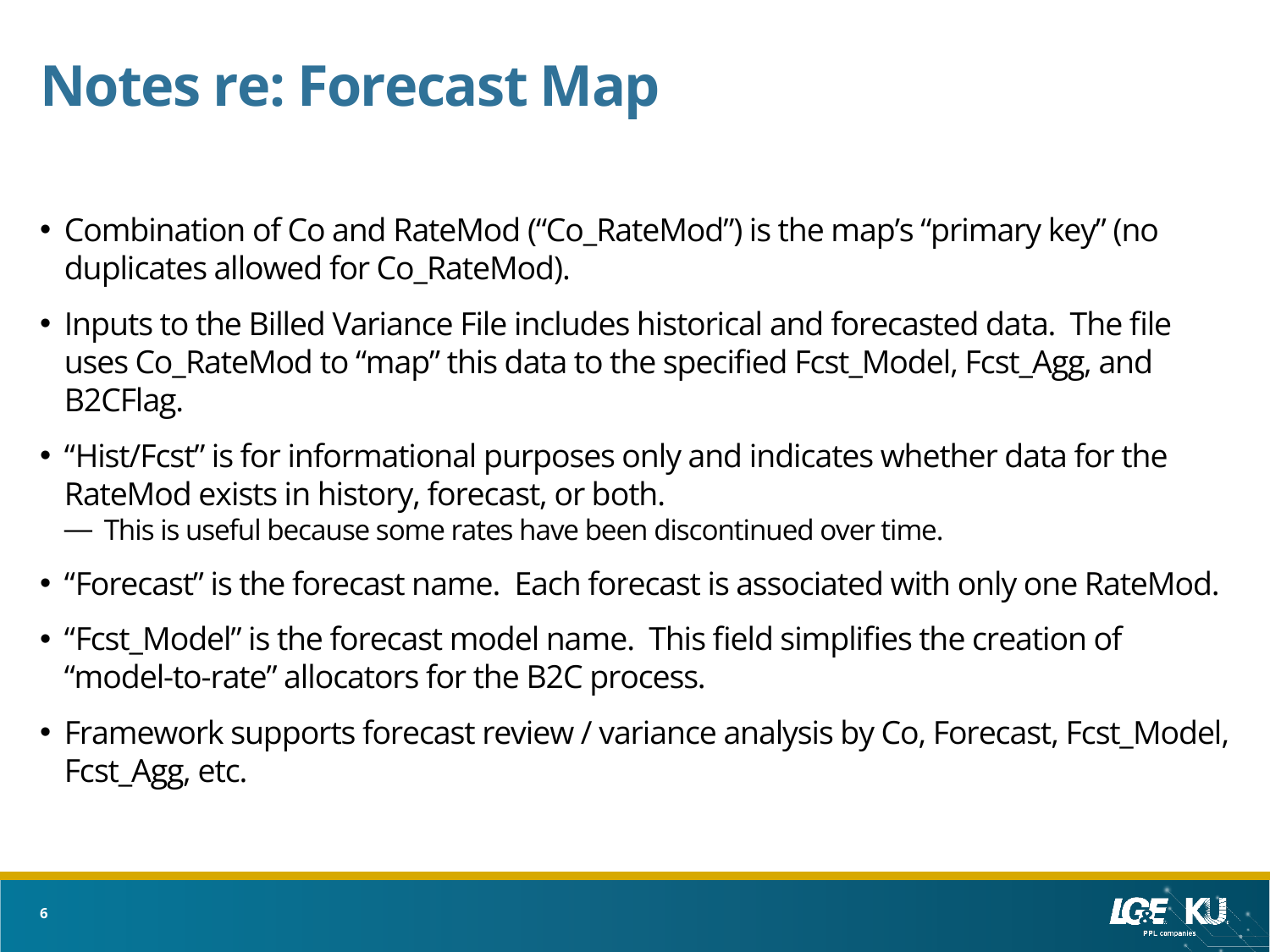

# Notes re: Forecast Map
Combination of Co and RateMod (“Co_RateMod”) is the map’s “primary key” (no duplicates allowed for Co_RateMod).
Inputs to the Billed Variance File includes historical and forecasted data.  The file uses Co_RateMod to “map” this data to the specified Fcst_Model, Fcst_Agg, and B2CFlag.
“Hist/Fcst” is for informational purposes only and indicates whether data for the RateMod exists in history, forecast, or both.
This is useful because some rates have been discontinued over time.
“Forecast” is the forecast name.  Each forecast is associated with only one RateMod.
“Fcst_Model” is the forecast model name.  This field simplifies the creation of “model-to-rate” allocators for the B2C process.
Framework supports forecast review / variance analysis by Co, Forecast, Fcst_Model, Fcst_Agg, etc.

6